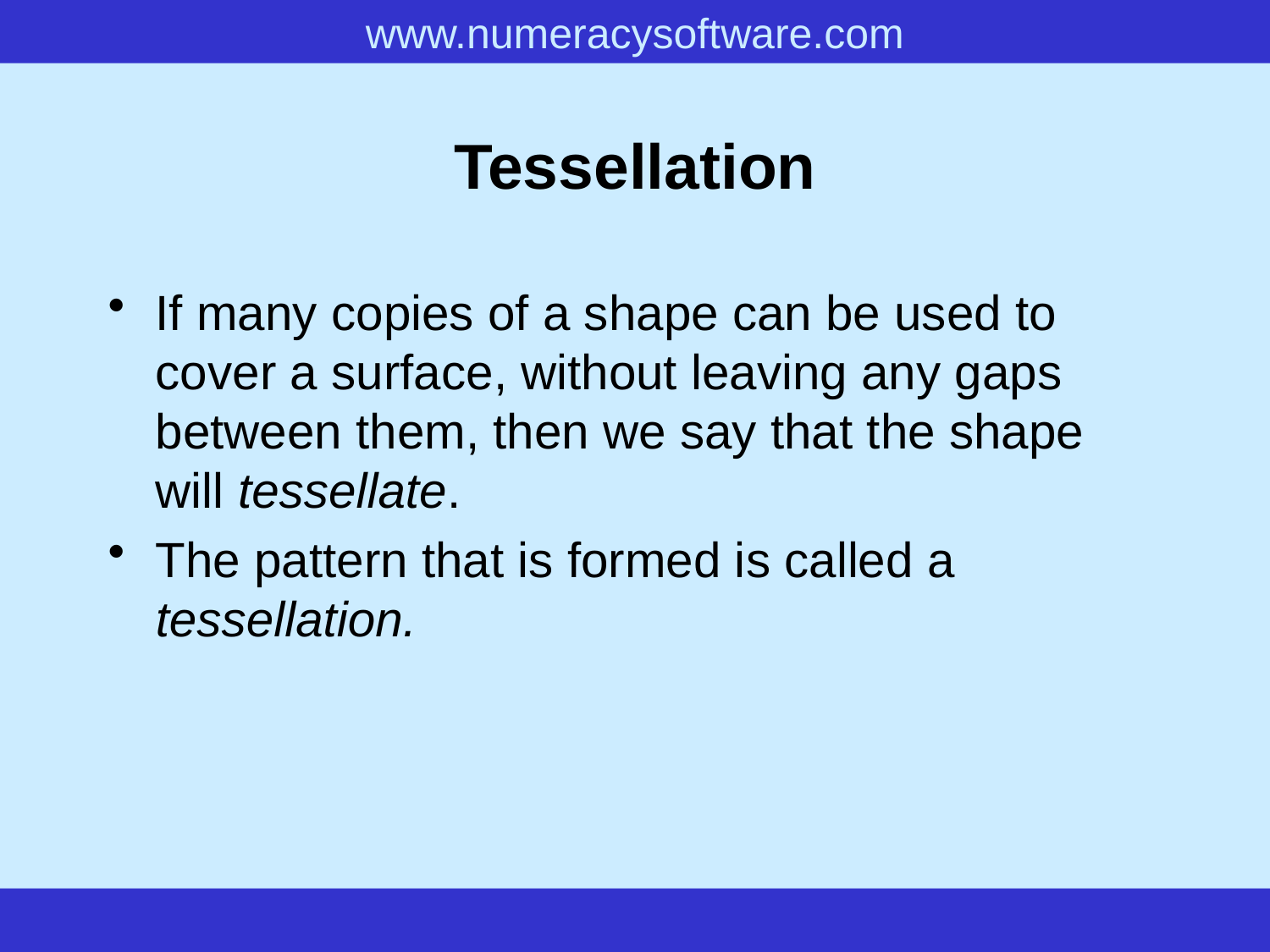

# Tessellation
If many copies of a shape can be used to cover a surface, without leaving any gaps between them, then we say that the shape will tessellate.
The pattern that is formed is called a tessellation.